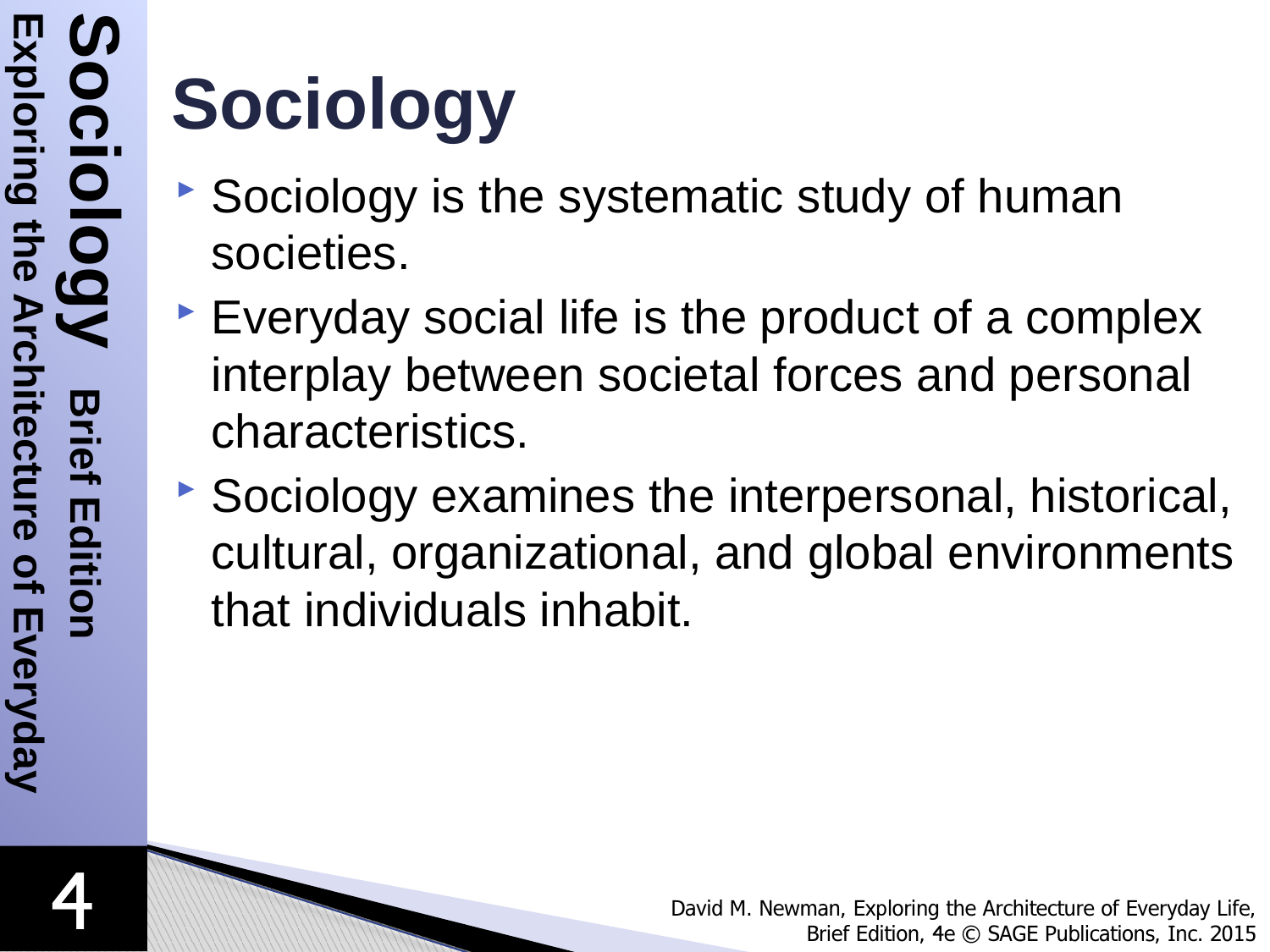

# Sociology
Sociology is the systematic study of human societies.
Everyday social life is the product of a complex interplay between societal forces and personal characteristics.
Sociology examines the interpersonal, historical, cultural, organizational, and global environments that individuals inhabit.
David M. Newman, Exploring the Architecture of Everyday Life, Brief Edition, 4e © SAGE Publications, Inc. 2015